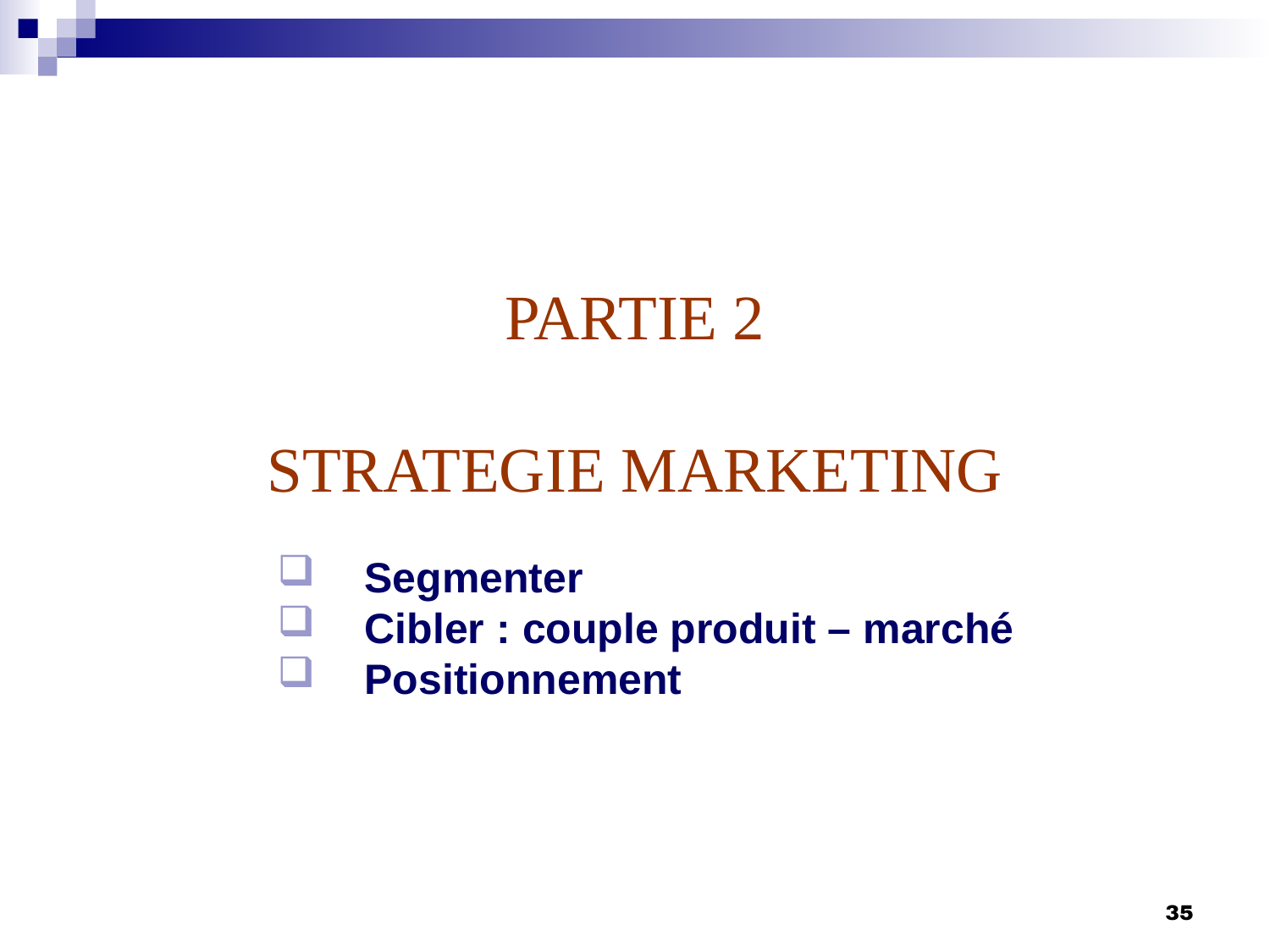

PARTIE 2

STRATEGIE MARKETING
Segmenter
Cibler : couple produit – marché
Positionnement
35